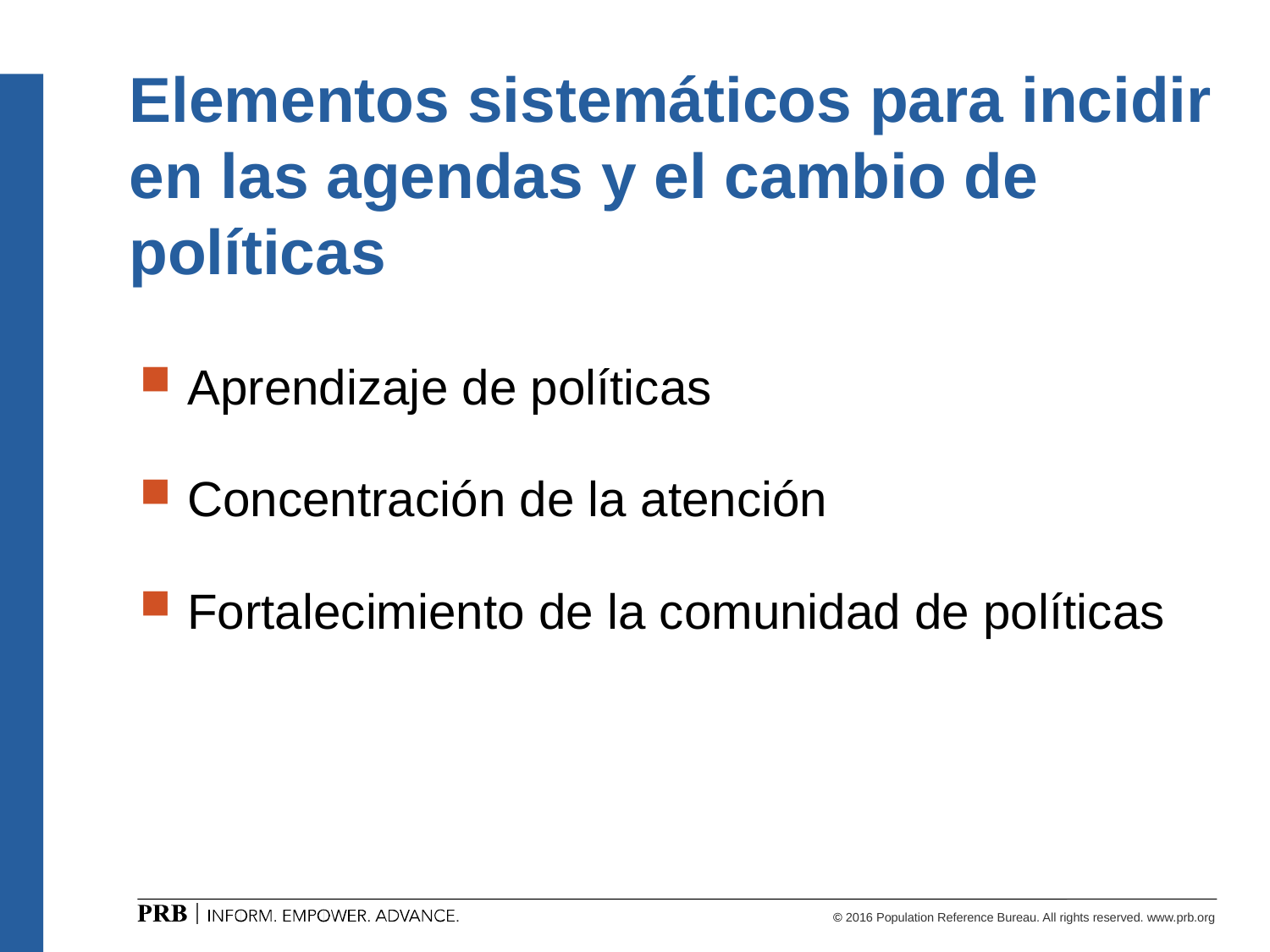

# Elementos sistemáticos para incidir en las agendas y el cambio de políticas
Aprendizaje de políticas
Concentración de la atención
Fortalecimiento de la comunidad de políticas